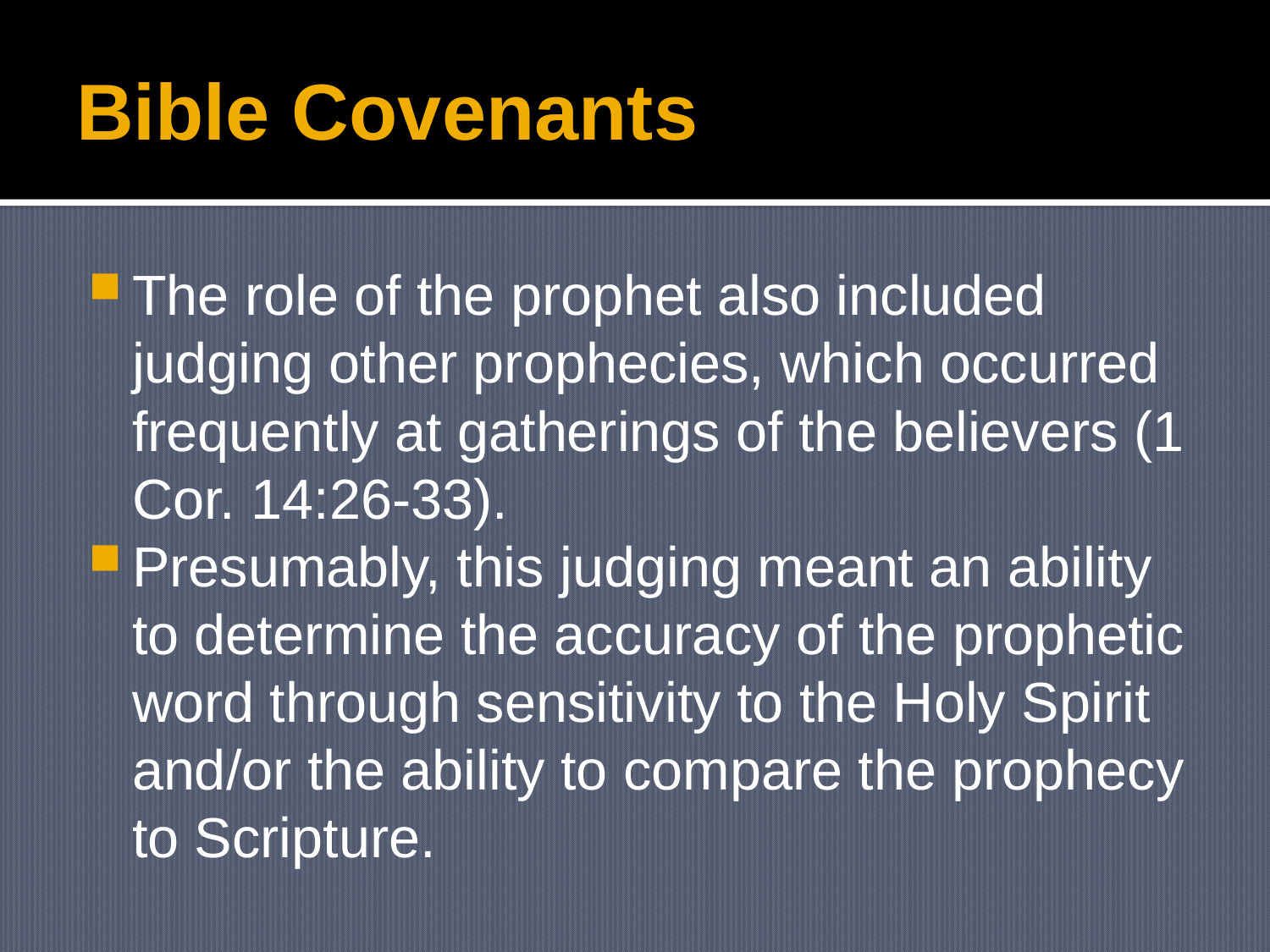

# Bible Covenants
The role of the prophet also included judging other prophecies, which occurred frequently at gatherings of the believers (1 Cor. 14:26-33).
Presumably, this judging meant an ability to determine the accuracy of the prophetic word through sensitivity to the Holy Spirit and/or the ability to compare the prophecy to Scripture.